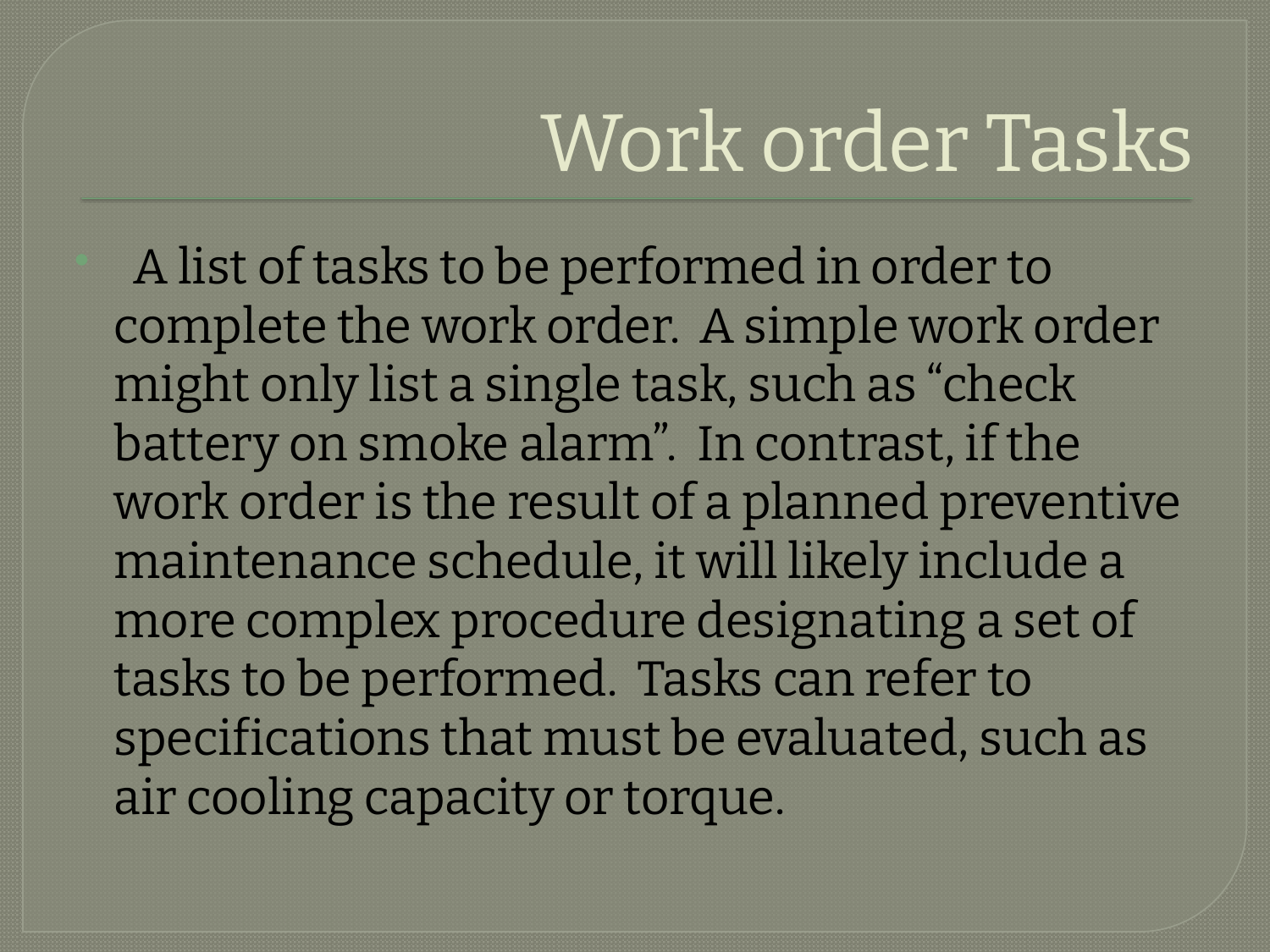

# Work order Tasks
  A list of tasks to be performed in order to complete the work order.  A simple work order might only list a single task, such as “check battery on smoke alarm”.  In contrast, if the work order is the result of a planned preventive maintenance schedule, it will likely include a more complex procedure designating a set of tasks to be performed.  Tasks can refer to specifications that must be evaluated, such as air cooling capacity or torque.